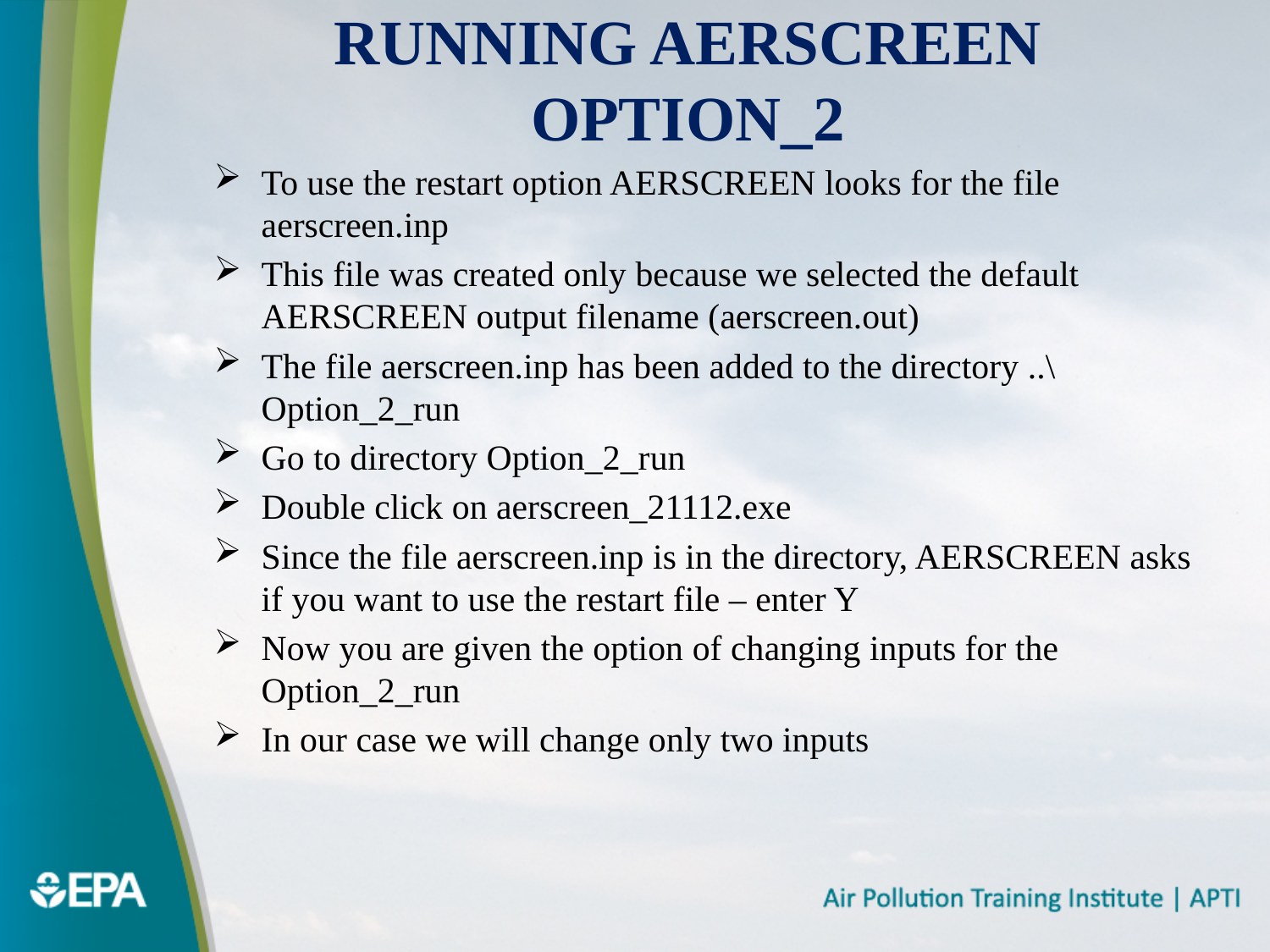

# Running AERSCREEN Option_2
To use the restart option AERSCREEN looks for the file aerscreen.inp
This file was created only because we selected the default AERSCREEN output filename (aerscreen.out)
The file aerscreen.inp has been added to the directory ..\Option_2_run
Go to directory Option_2_run
Double click on aerscreen_21112.exe
Since the file aerscreen.inp is in the directory, AERSCREEN asks if you want to use the restart file – enter Y
Now you are given the option of changing inputs for the Option_2_run
In our case we will change only two inputs